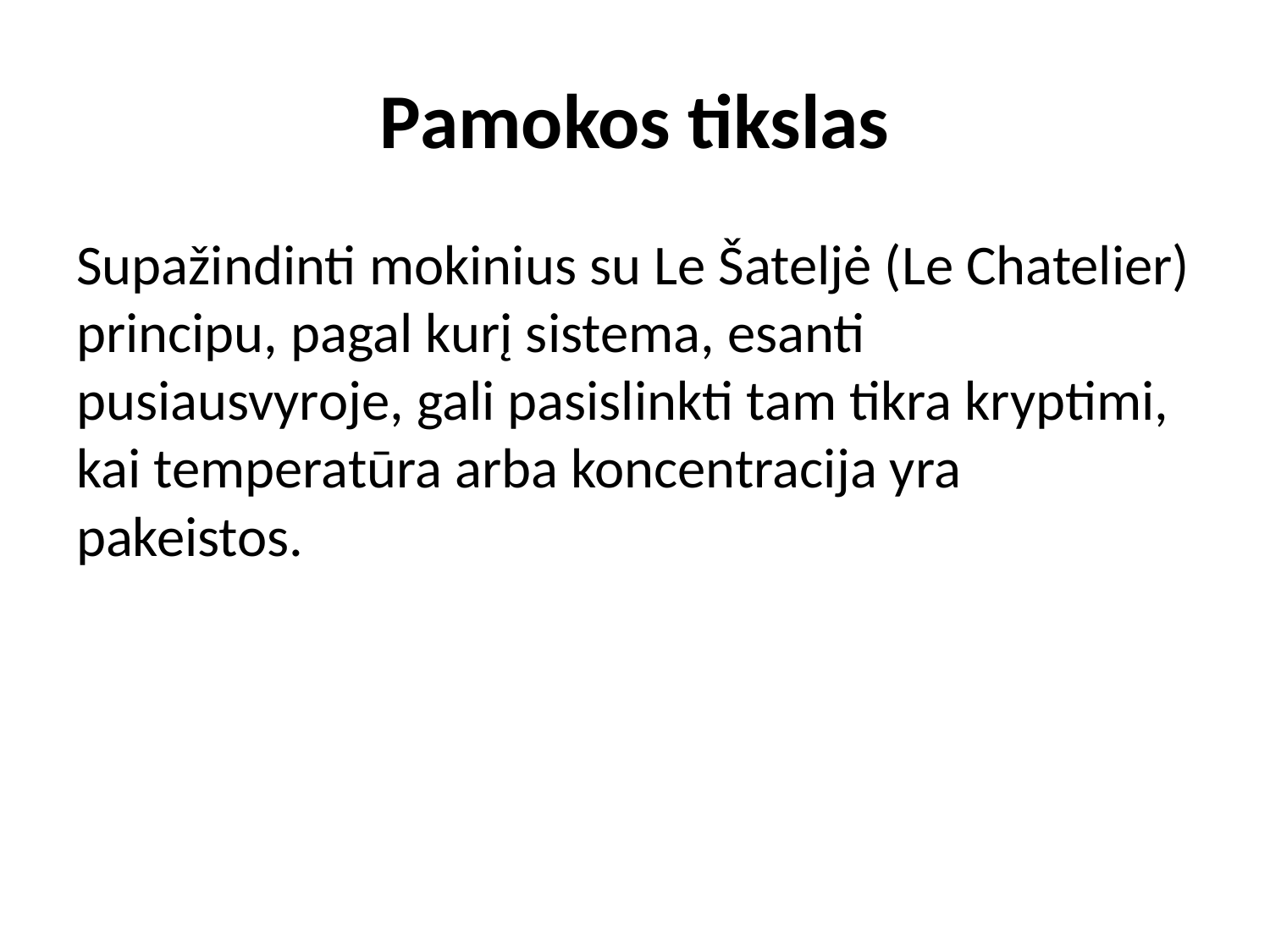

# Pamokos tikslas
Supažindinti mokinius su Le Šateljė (Le Chatelier) principu, pagal kurį sistema, esanti pusiausvyroje, gali pasislinkti tam tikra kryptimi, kai temperatūra arba koncentracija yra pakeistos.